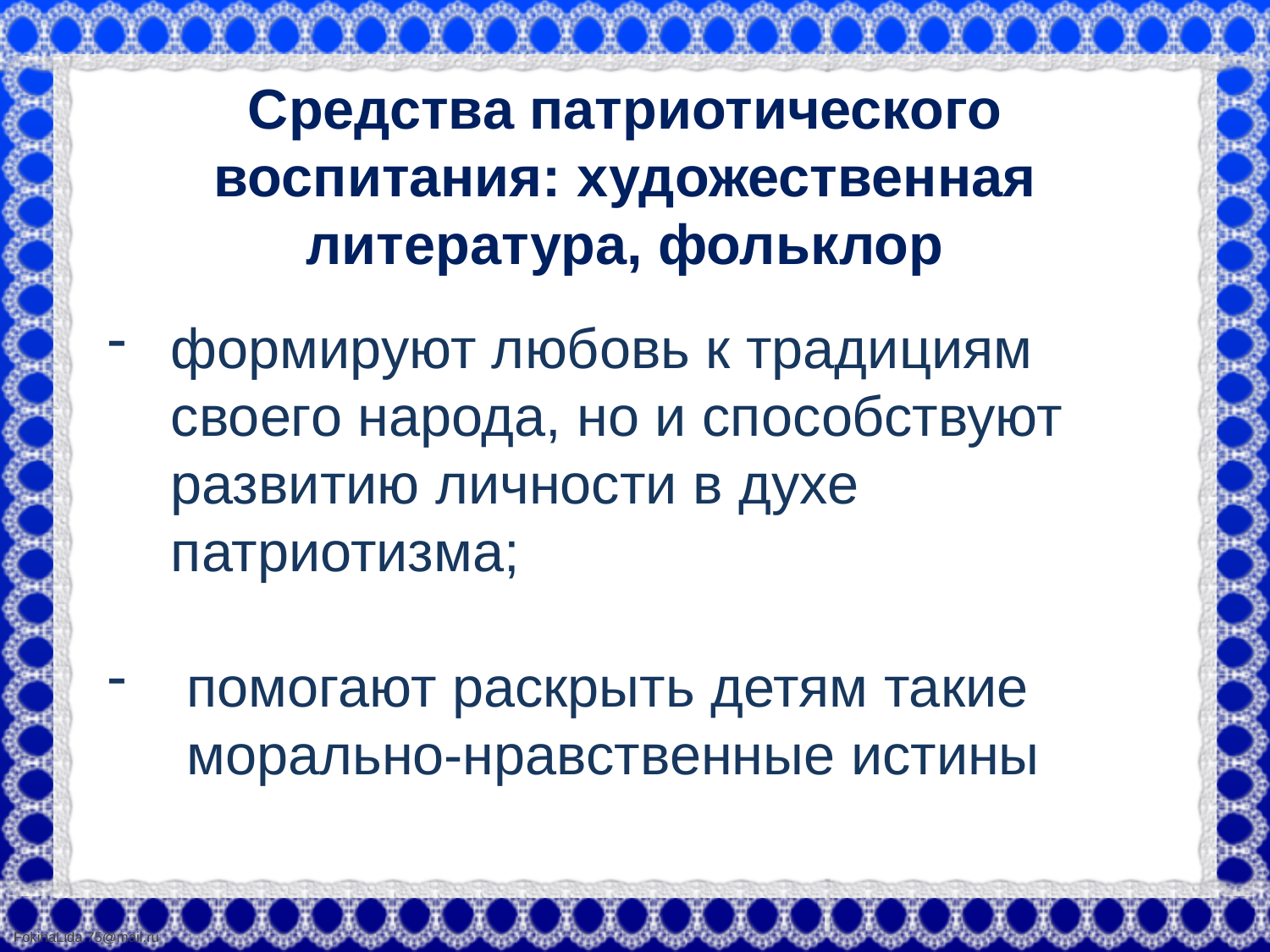

Средства патриотического воспитания: художественная литература, фольклор

формируют любовь к традициям своего народа, но и способствуют развитию личности в духе патриотизма;

помогают раскрыть детям такие морально-нравственные истины